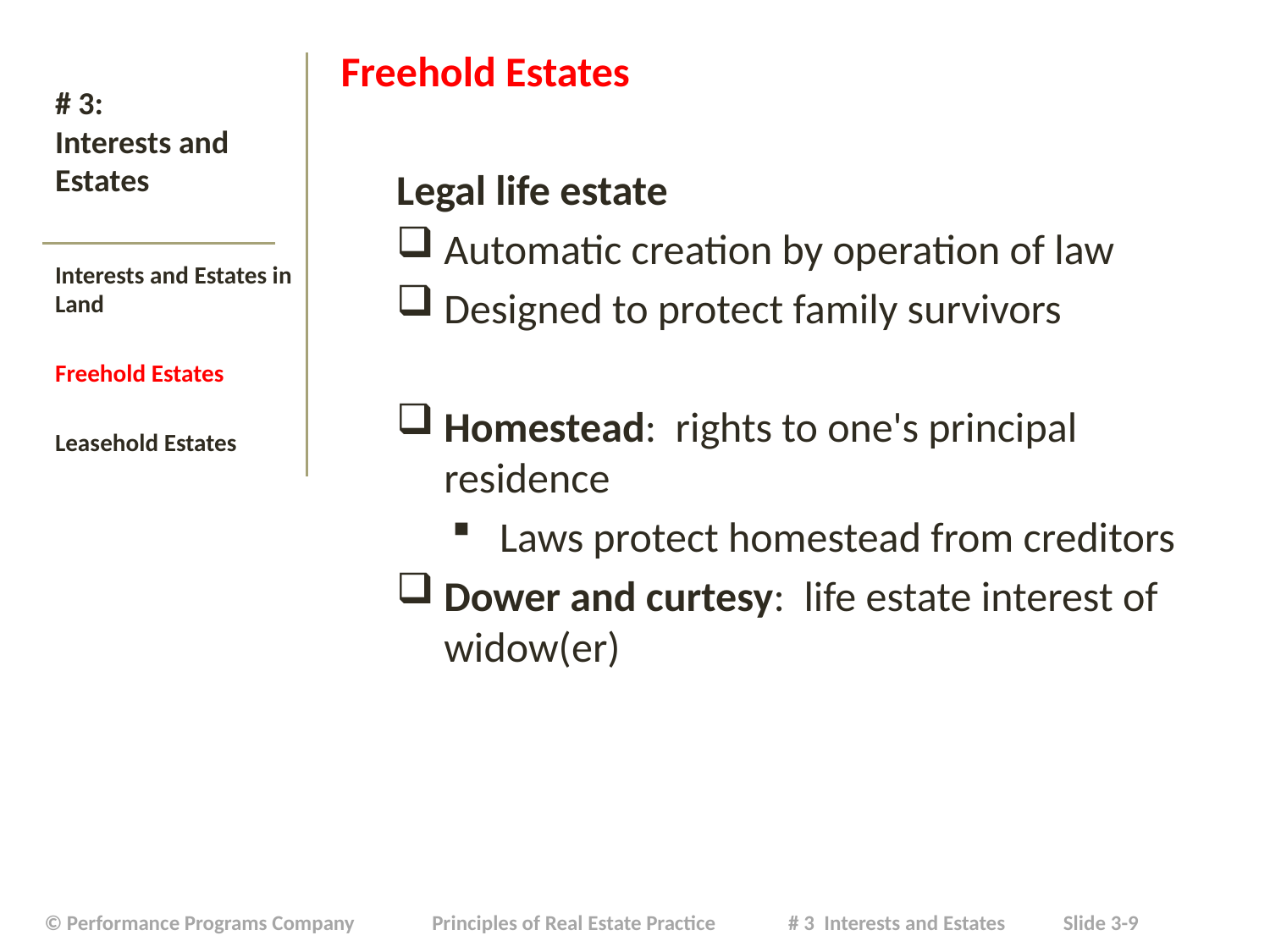

# # 3: Interests and Estates
Freehold Estates

Legal life estate
Automatic creation by operation of law
Designed to protect family survivors

Homestead:  rights to one's principal residence
Laws protect homestead from creditors
Dower and curtesy:  life estate interest of  widow(er)

Interests and Estates in Land

Freehold Estates

Leasehold Estates

| © Performance Programs Company Principles of Real Estate Practice # 3 Interests and Estates Slide 3-9 |
| --- |